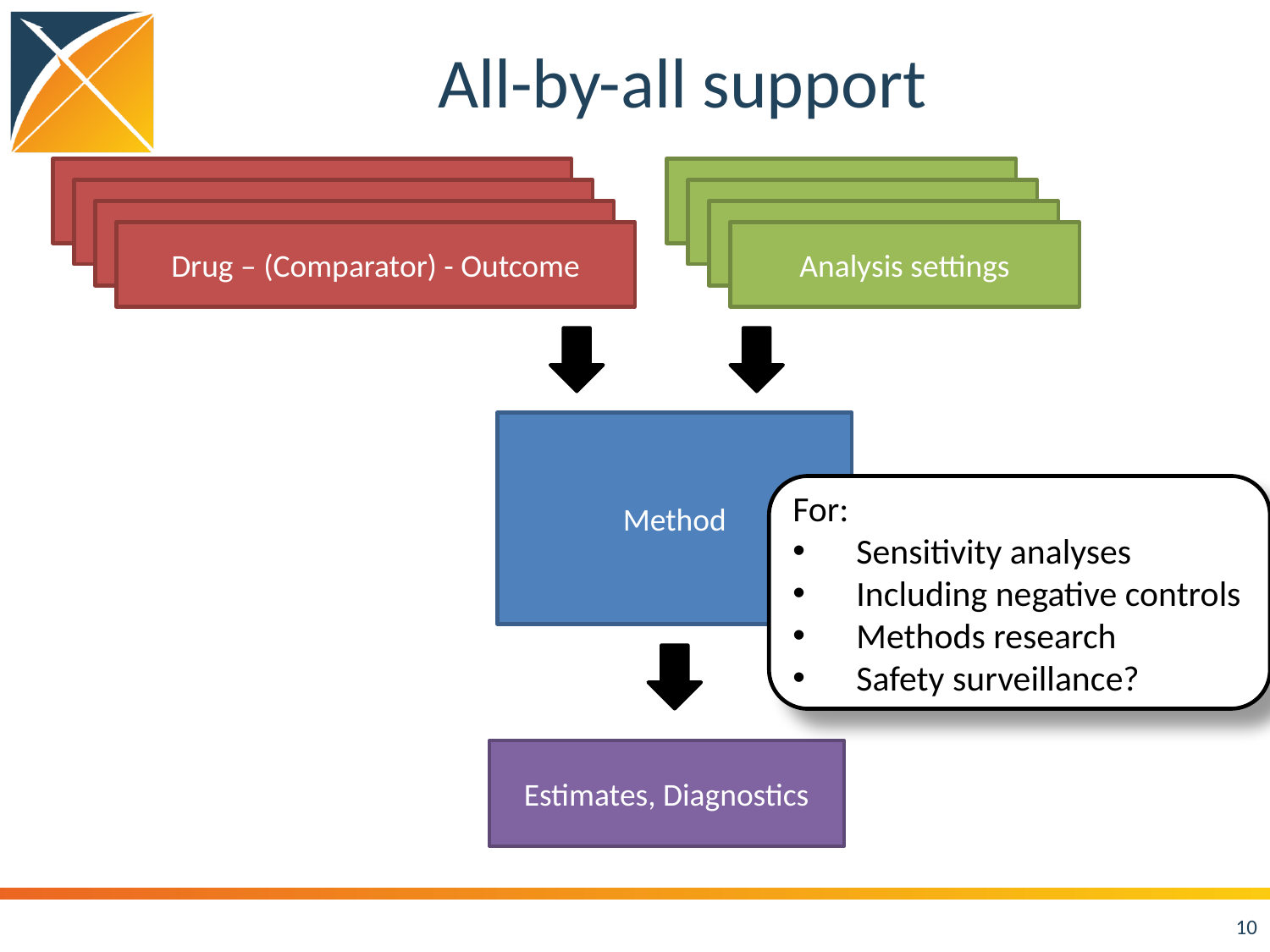

# All-by-all support
Target – (Comparator) - Outcome
Analysis settings
Target – (Comparator) - Outcome
Analysis settings
Target – (Comparator) - Outcome
Analysis settings
Drug – (Comparator) - Outcome
Analysis settings

Method
For:
Sensitivity analyses
Including negative controls
Methods research
Safety surveillance?

Estimates, Diagnostics
10